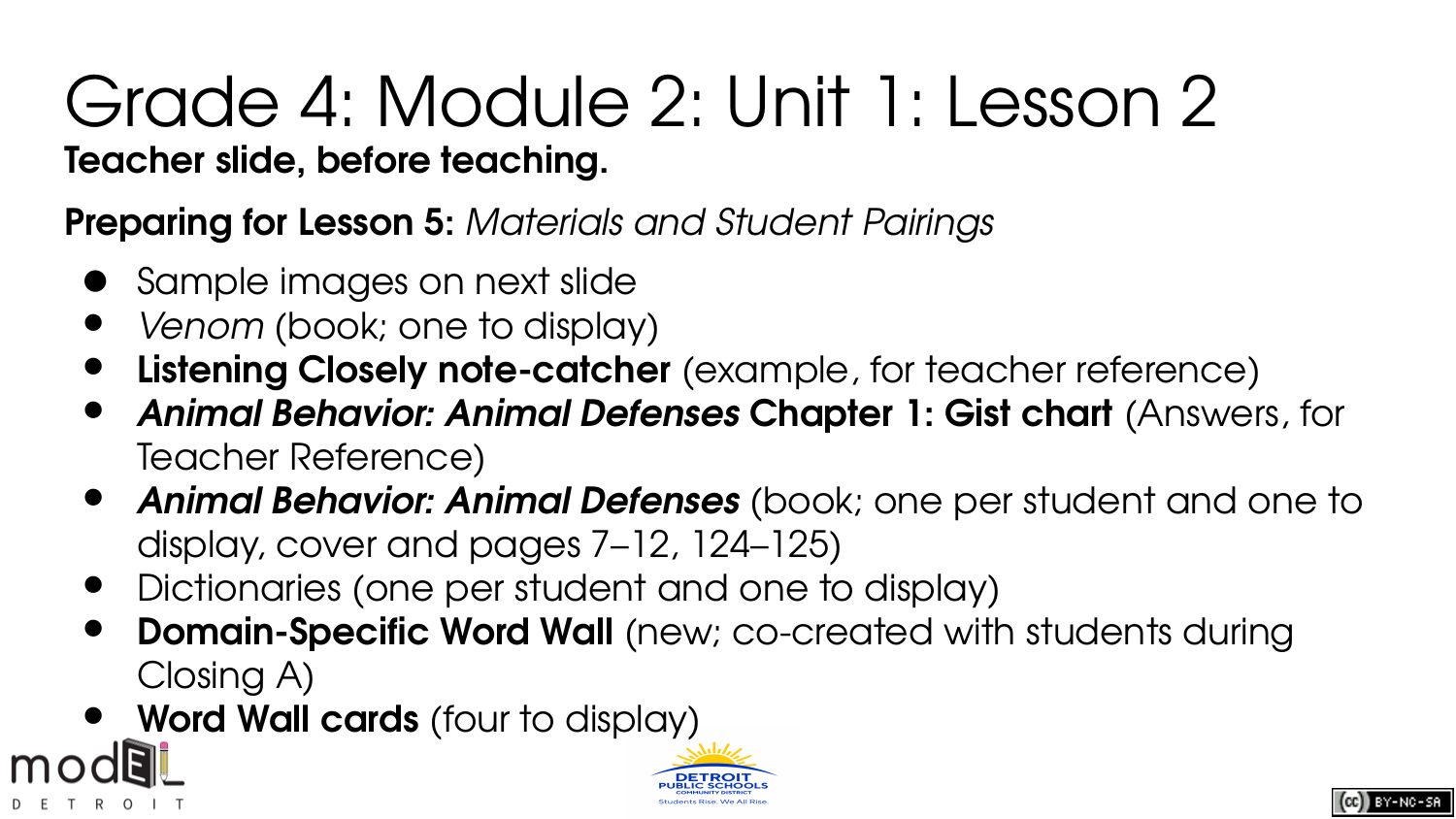

# Grade 4: Module 2: Unit 1: Lesson 2
Teacher slide, before teaching.
Preparing for Lesson 5: Materials and Student Pairings
Sample images on next slide
Venom (book; one to display)
Listening Closely note-catcher (example, for teacher reference)
Animal Behavior: Animal Defenses Chapter 1: Gist chart (Answers, for Teacher Reference)
Animal Behavior: Animal Defenses (book; one per student and one to display, cover and pages 7–12, 124–125)
Dictionaries (one per student and one to display)
Domain-Specific Word Wall (new; co-created with students during Closing A)
Word Wall cards (four to display)